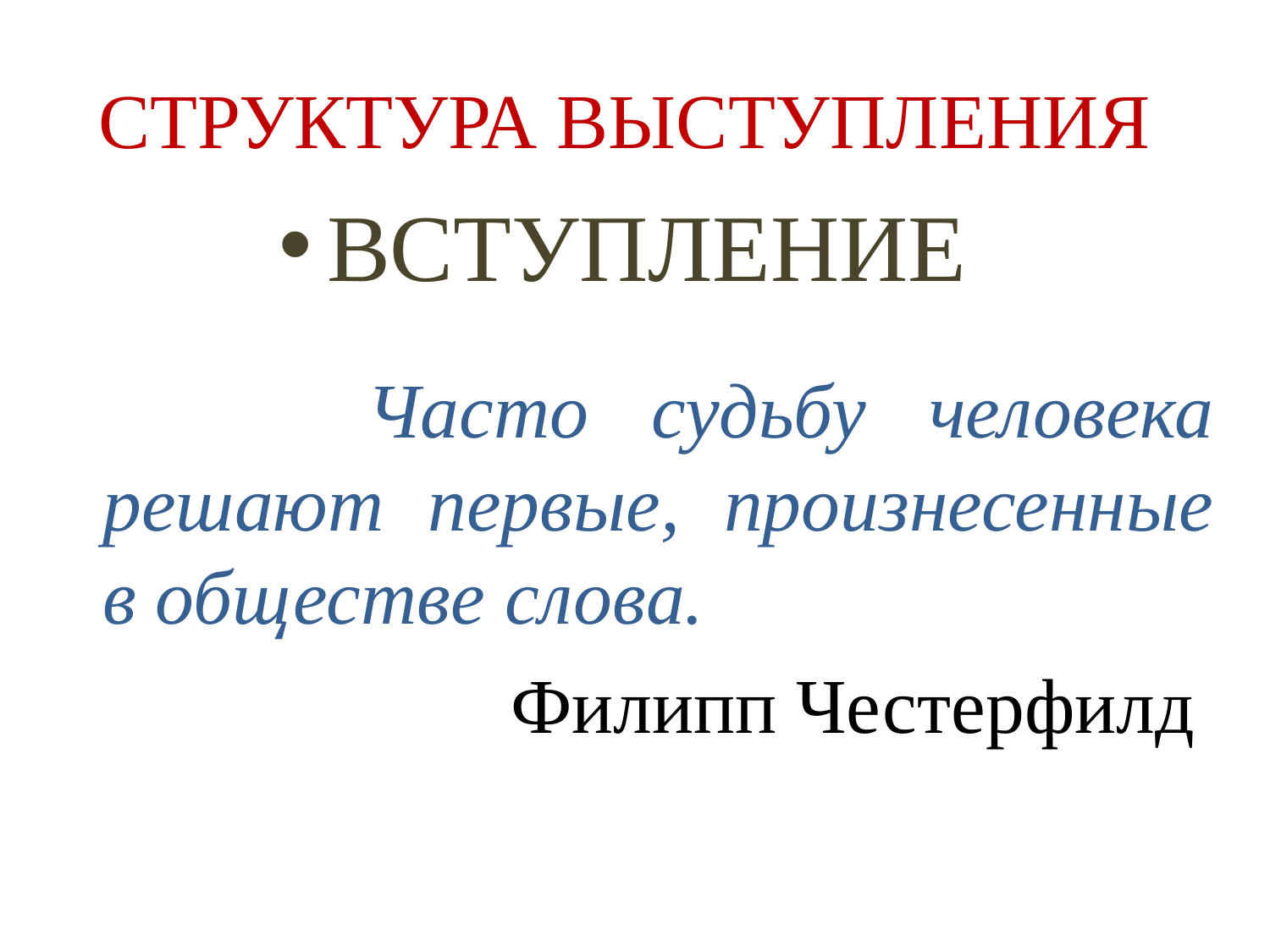

# СТРУКТУРА ВЫСТУПЛЕНИЯ
ВСТУПЛЕНИЕ

     Часто судьбу человека решают первые, произнесенные в обществе слова.
Филипп Честерфилд